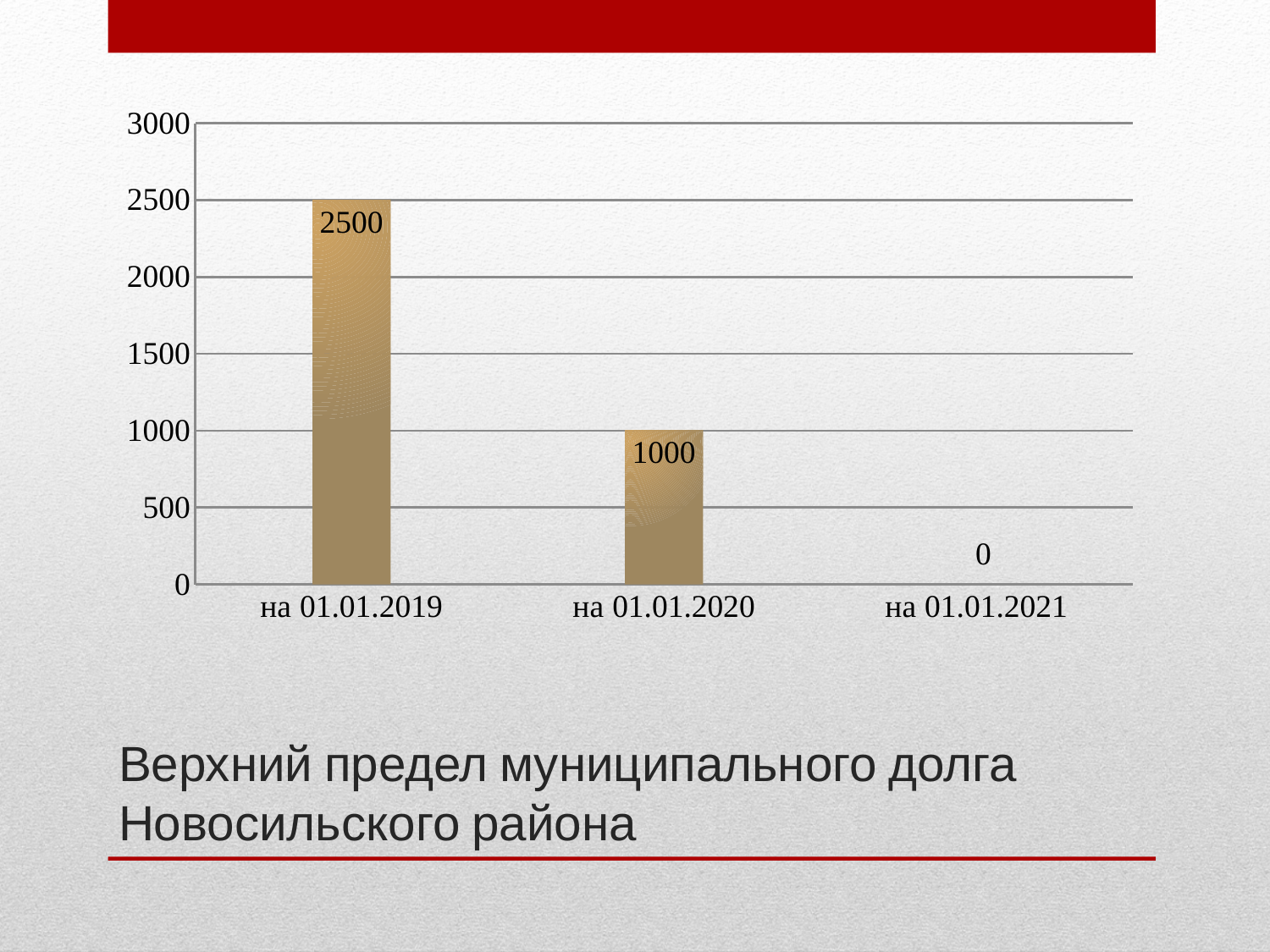

### Chart

| Category | Ряд 1 |
|---|---|
| на 01.01.2019 | 2500.0 |
| на 01.01.2020 | 1000.0 |
| на 01.01.2021 | 0.0 |
# Верхний предел муниципального долга Новосильского района